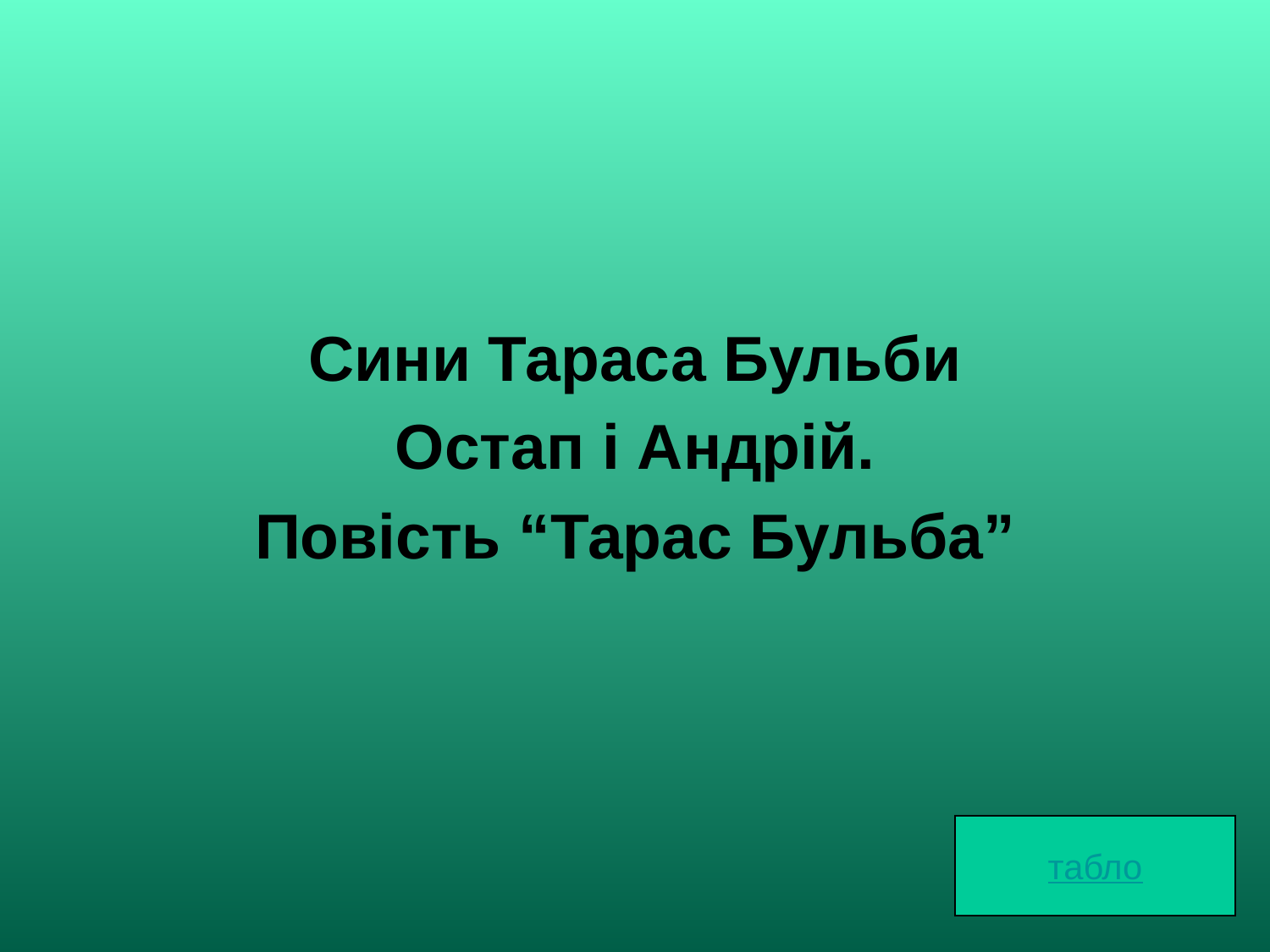

Сини Тараса Бульби
 Остап і Андрій.
Повість “Тарас Бульба”
табло